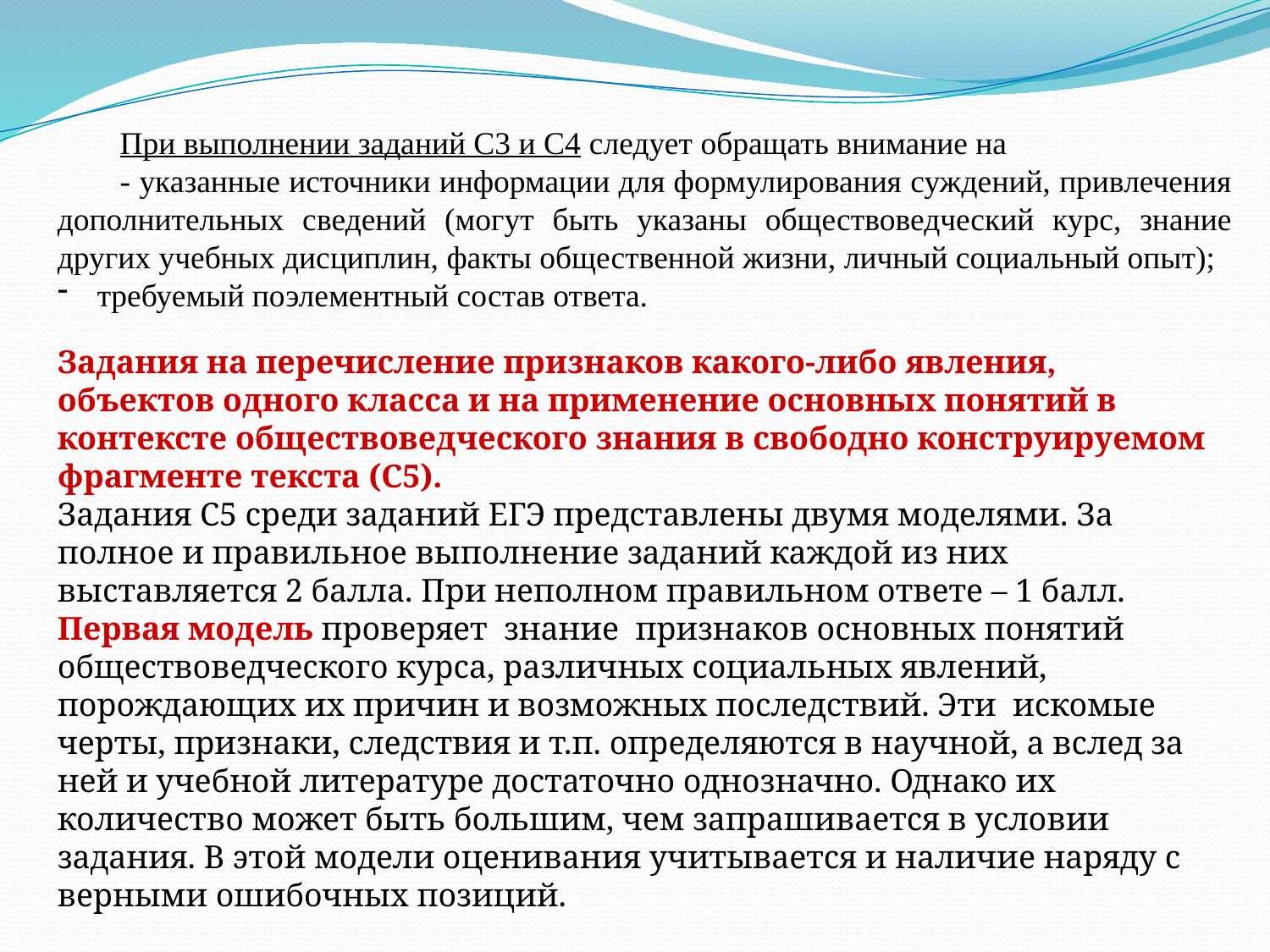

При выполнении заданий С3 и С4 следует обращать внимание на
- указанные источники информации для формулирования суждений, привлечения дополнительных сведений (могут быть указаны обществоведческий курс, знание других учебных дисциплин, факты общественной жизни, личный социальный опыт);
требуемый поэлементный состав ответа.
Задания на перечисление признаков какого-либо явления, объектов одного класса и на применение основных понятий в контексте обществоведческого знания в свободно конструируемом фрагменте текста (С5).
Задания С5 среди заданий ЕГЭ представлены двумя моделями. За полное и правильное выполнение заданий каждой из них выставляется 2 балла. При неполном правильном ответе – 1 балл.
Первая модель проверяет  знание  признаков основных понятий обществоведческого курса, различных социальных явлений, порождающих их причин и возможных последствий. Эти  искомые черты, признаки, следствия и т.п. определяются в научной, а вслед за ней и учебной литературе достаточно однозначно. Однако их количество может быть большим, чем запрашивается в условии задания. В этой модели оценивания учитывается и наличие наряду с верными ошибочных позиций.